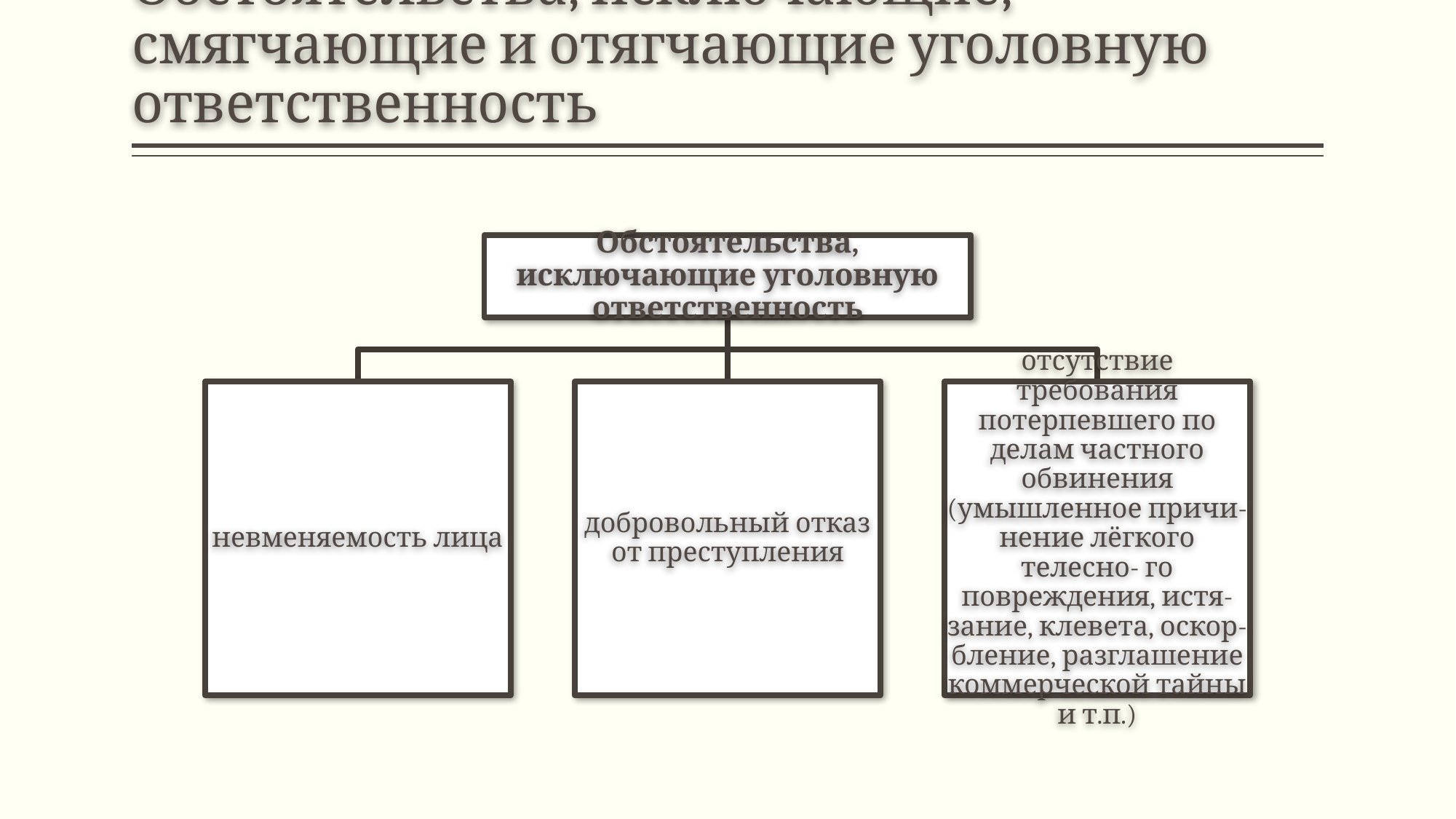

# Обстоятельства, исключающие, смягчающие и отягчающие уголовную ответственность

Обстоятельства, исключающие уголовную ответственность

невменяемость лица

добровольный отказ от преступления

отсутствие требования потерпевшего по делам частного обвинения (умышленное причи- нение лёгкого телесно- го повреждения, истя- зание, клевета, оскор- бление, разглашение коммерческой тайны и т.п.)